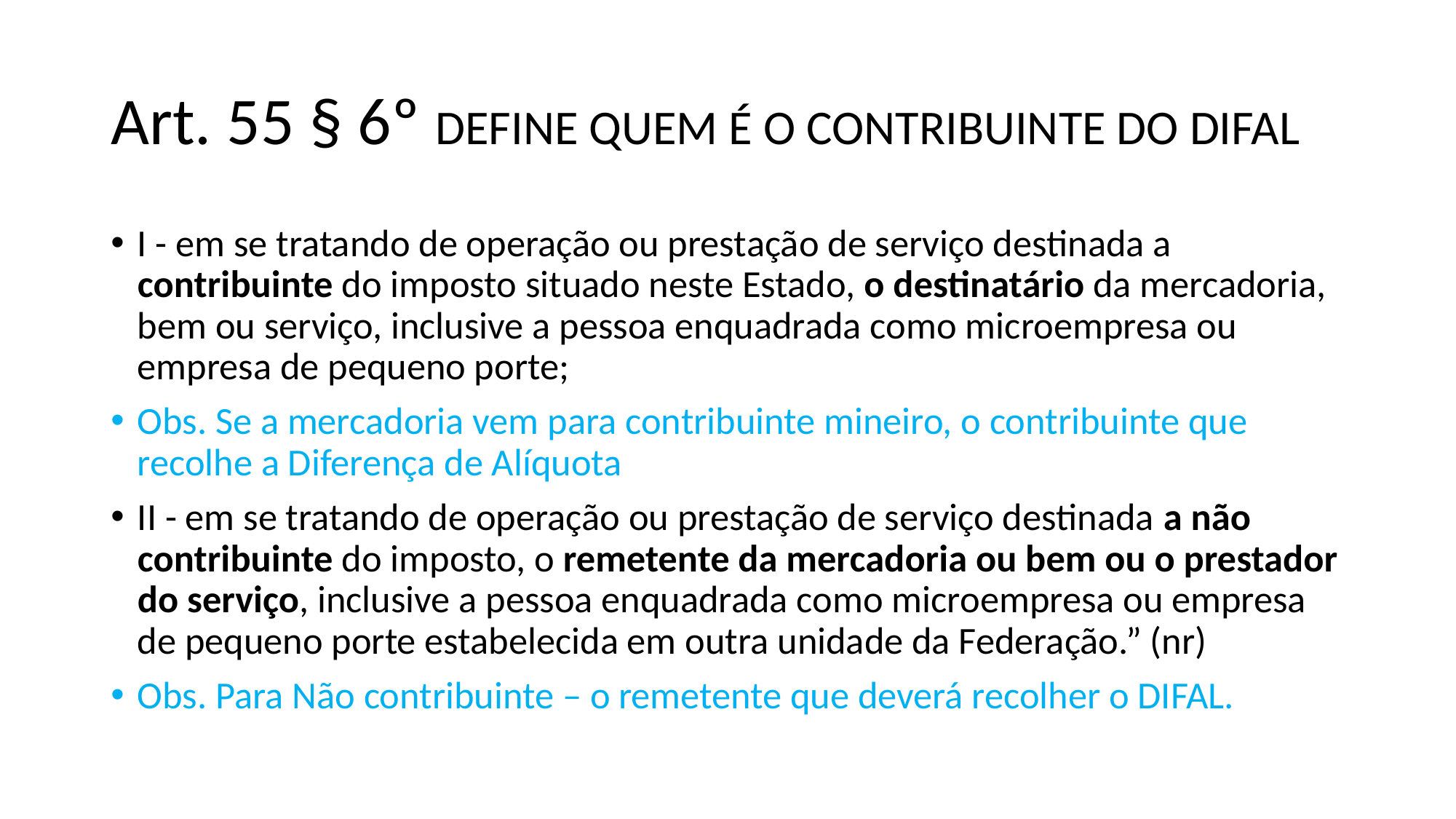

# Art. 55 § 6º DEFINE QUEM É O CONTRIBUINTE DO DIFAL
I - em se tratando de operação ou prestação de serviço destinada a contribuinte do imposto situado neste Estado, o destinatário da mercadoria, bem ou serviço, inclusive a pessoa enquadrada como microempresa ou empresa de pequeno porte;
Obs. Se a mercadoria vem para contribuinte mineiro, o contribuinte que recolhe a Diferença de Alíquota
II - em se tratando de operação ou prestação de serviço destinada a não contribuinte do imposto, o remetente da mercadoria ou bem ou o prestador do serviço, inclusive a pessoa enquadrada como microempresa ou empresa de pequeno porte estabelecida em outra unidade da Federação.” (nr)
Obs. Para Não contribuinte – o remetente que deverá recolher o DIFAL.